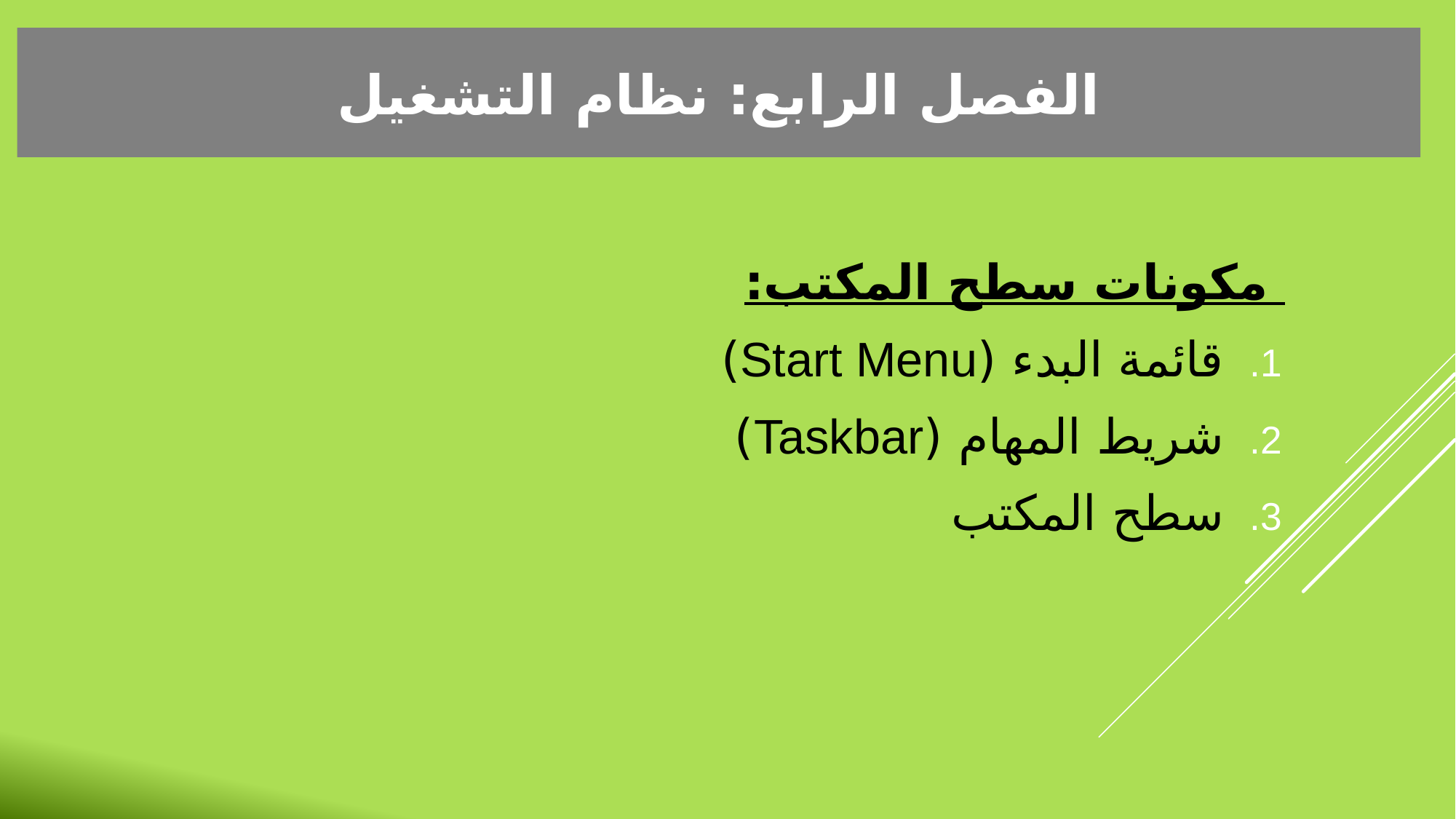

الفصل الرابع: نظام التشغيل
 مكونات سطح المكتب:
قائمة البدء (Start Menu)
شريط المهام (Taskbar)
سطح المكتب